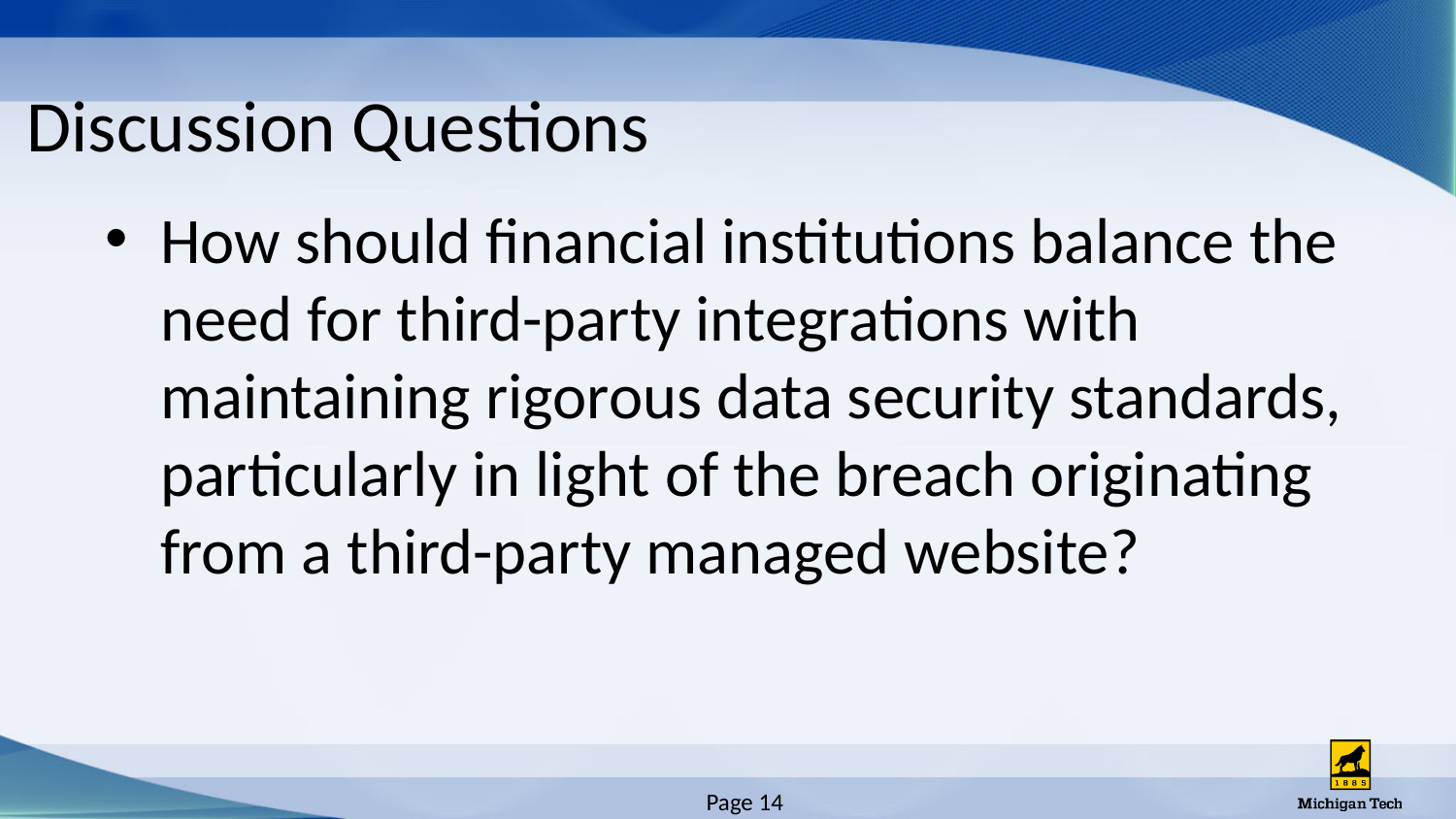

# Discussion Questions
How should financial institutions balance the need for third-party integrations with maintaining rigorous data security standards, particularly in light of the breach originating from a third-party managed website?